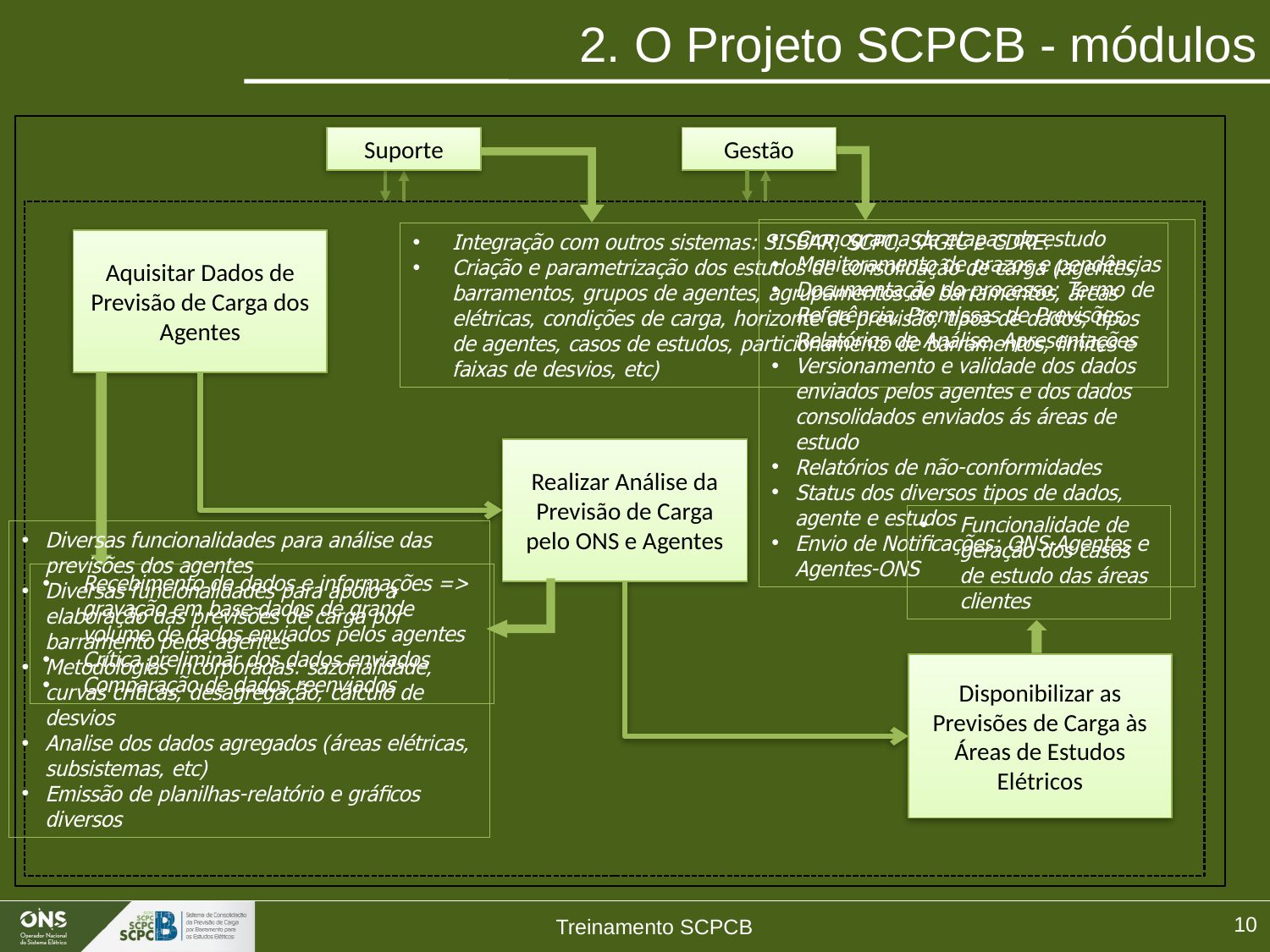

# 2. O Projeto SCPCB - módulos

Suporte
Gestão

Cronograma de etapas do estudo
Monitoramento de prazos e pendências
Documentação do processo: Termo de Referência, Premissas de Previsões, Relatórios de Análise, Apresentações
Versionamento e validade dos dados enviados pelos agentes e dos dados consolidados enviados ás áreas de estudo
Relatórios de não-conformidades
Status dos diversos tipos de dados, agente e estudos
Envio de Notificações: ONS-Agentes e Agentes-ONS

Integração com outros sistemas: SISBAR, SCPC, SAGIC e CDRE.
Criação e parametrização dos estudos de consolidação de carga (agentes, barramentos, grupos de agentes, agrupamentos de barramentos, áreas elétricas, condições de carga, horizonte de previsão, tipos de dados, tipos de agentes, casos de estudos, particionamento de barramentos, limites e faixas de desvios, etc)

Aquisitar Dados de Previsão de Carga dos Agentes

Recebimento de dados e informações => gravação em base dados de grande volume de dados enviados pelos agentes
Crítica preliminar dos dados enviados
Comparação de dados reenviados
Realizar Análise da Previsão de Carga pelo ONS e Agentes
Funcionalidade de geração dos casos de estudo das áreas clientes

Diversas funcionalidades para análise das previsões dos agentes
Diversas funcionalidades para apoio a elaboração das previsões de carga por barramento pelos agentes
Metodologias incorporadas: sazonalidade, curvas críticas, desagregação, cálculo de desvios
Analise dos dados agregados (áreas elétricas, subsistemas, etc)
Emissão de planilhas-relatório e gráficos diversos

Disponibilizar as Previsões de Carga às Áreas de Estudos Elétricos